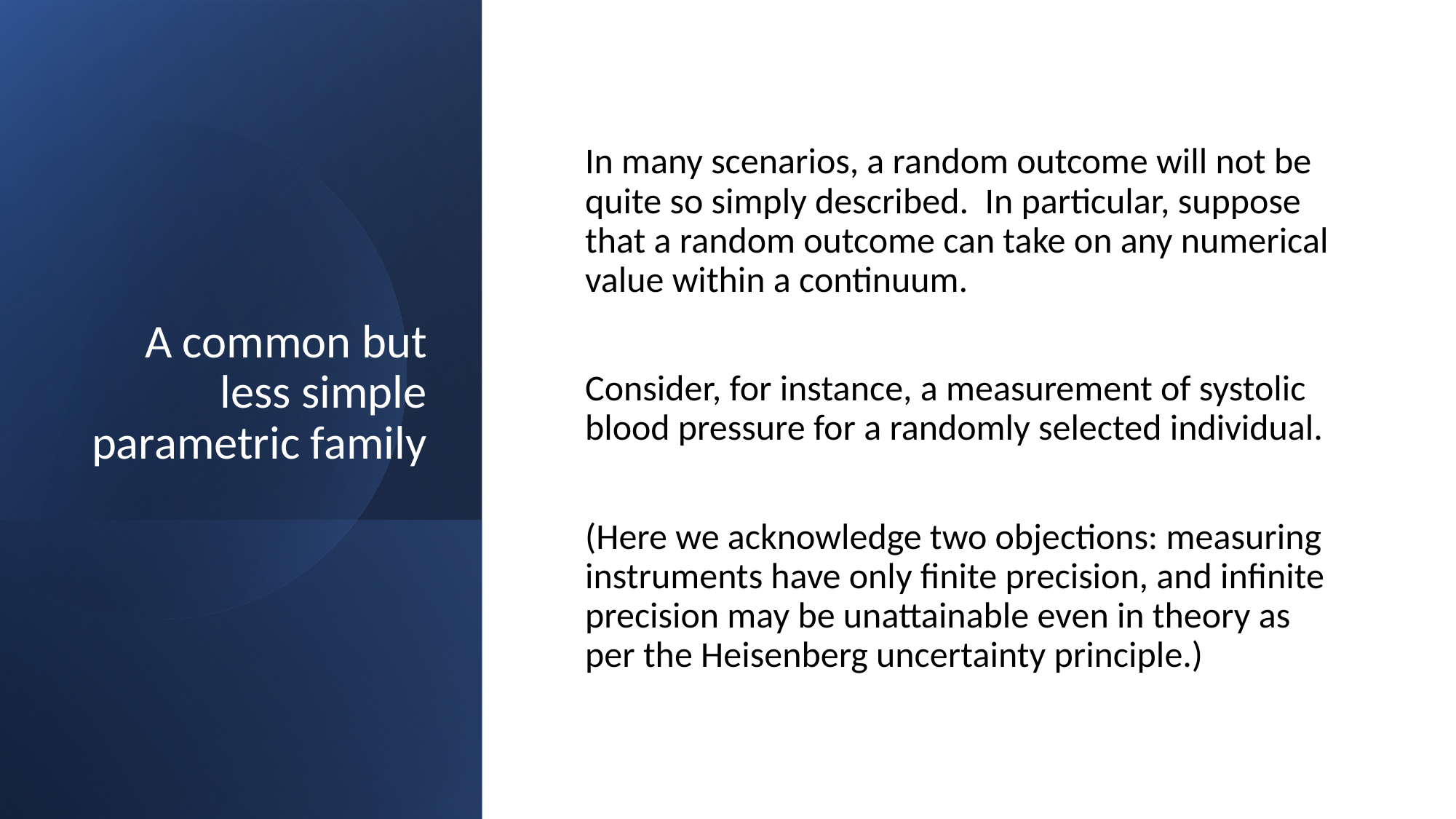

# A common but less simple parametric family
In many scenarios, a random outcome will not be quite so simply described.  In particular, suppose that a random outcome can take on any numerical value within a continuum.

Consider, for instance, a measurement of systolic blood pressure for a randomly selected individual.

(Here we acknowledge two objections: measuring instruments have only finite precision, and infinite precision may be unattainable even in theory as per the Heisenberg uncertainty principle.)